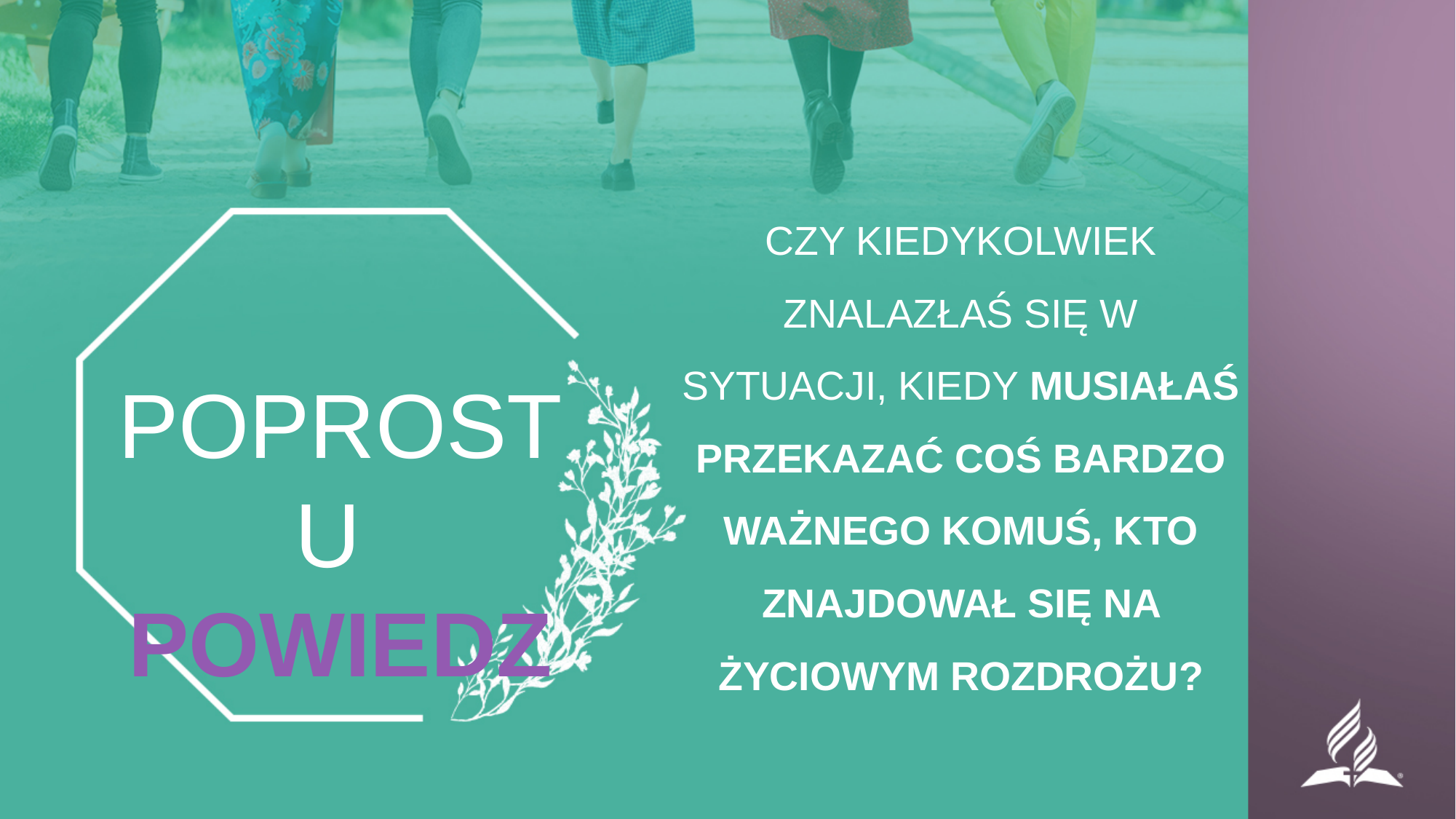

CZY KIEDYKOLWIEK ZNALAZŁAŚ SIĘ W SYTUACJI, KIEDY MUSIAŁAŚ PRZEKAZAĆ COŚ BARDZO WAŻNEGO KOMUŚ, KTO ZNAJDOWAŁ SIĘ NA ŻYCIOWYM ROZDROŻU?
POPROSTU
POWIEDZ